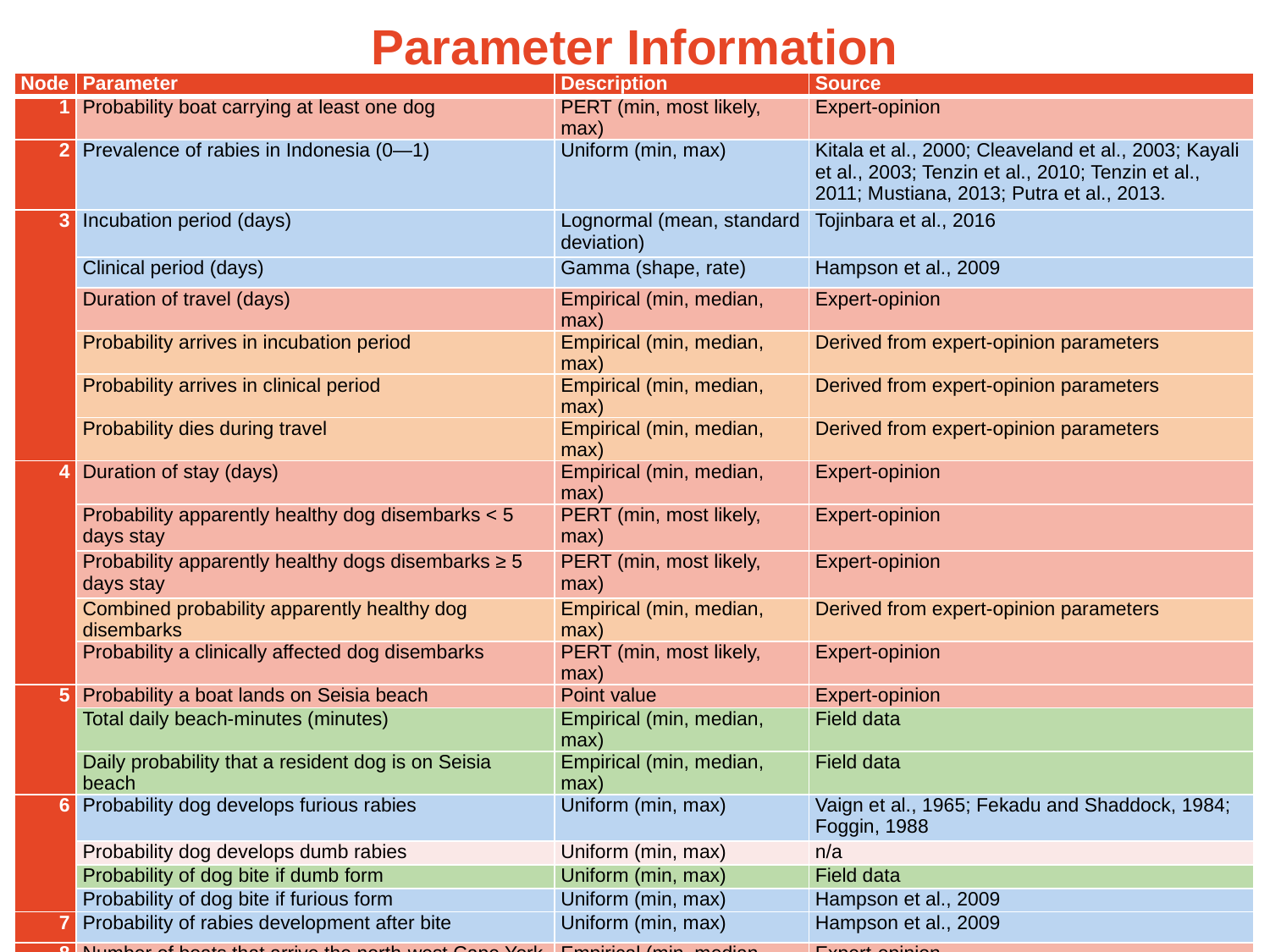

# Parameter Information
| Node | Parameter | Description | Source |
| --- | --- | --- | --- |
| 1 | Probability boat carrying at least one dog | PERT (min, most likely, max) | Expert-opinion |
| 2 | Prevalence of rabies in Indonesia (0—1) | Uniform (min, max) | Kitala et al., 2000; Cleaveland et al., 2003; Kayali et al., 2003; Tenzin et al., 2010; Tenzin et al., 2011; Mustiana, 2013; Putra et al., 2013. |
| 3 | Incubation period (days) | Lognormal (mean, standard deviation) | Tojinbara et al., 2016 |
|  | Clinical period (days) | Gamma (shape, rate) | Hampson et al., 2009 |
|  | Duration of travel (days) | Empirical (min, median, max) | Expert-opinion |
|  | Probability arrives in incubation period | Empirical (min, median, max) | Derived from expert-opinion parameters |
|  | Probability arrives in clinical period | Empirical (min, median, max) | Derived from expert-opinion parameters |
|  | Probability dies during travel | Empirical (min, median, max) | Derived from expert-opinion parameters |
| 4 | Duration of stay (days) | Empirical (min, median, max) | Expert-opinion |
|  | Probability apparently healthy dog disembarks < 5 days stay | PERT (min, most likely, max) | Expert-opinion |
|  | Probability apparently healthy dogs disembarks ≥ 5 days stay | PERT (min, most likely, max) | Expert-opinion |
|  | Combined probability apparently healthy dog disembarks | Empirical (min, median, max) | Derived from expert-opinion parameters |
|  | Probability a clinically affected dog disembarks | PERT (min, most likely, max) | Expert-opinion |
| 5 | Probability a boat lands on Seisia beach | Point value | Expert-opinion |
|  | Total daily beach-minutes (minutes) | Empirical (min, median, max) | Field data |
|  | Daily probability that a resident dog is on Seisia beach | Empirical (min, median, max) | Field data |
| 6 | Probability dog develops furious rabies | Uniform (min, max) | Vaign et al., 1965; Fekadu and Shaddock, 1984; Foggin, 1988 |
|  | Probability dog develops dumb rabies | Uniform (min, max) | n/a |
|  | Probability of dog bite if dumb form | Uniform (min, max) | Field data |
|  | Probability of dog bite if furious form | Uniform (min, max) | Hampson et al., 2009 |
| 7 | Probability of rabies development after bite | Uniform (min, max) | Hampson et al., 2009 |
| 8 | Number of boats that arrive the north-west Cape York Peninsula/year | Empirical (min, median, max) | Expert-opinion |
|  | Number of boats that arrive in the NPA (Seisia)/year | Empirical (min, median, max) | Derived from expert-opinion parameters |
|  | Number of dogs per boat | Empirical (min, median, max) | Expert-opinion |